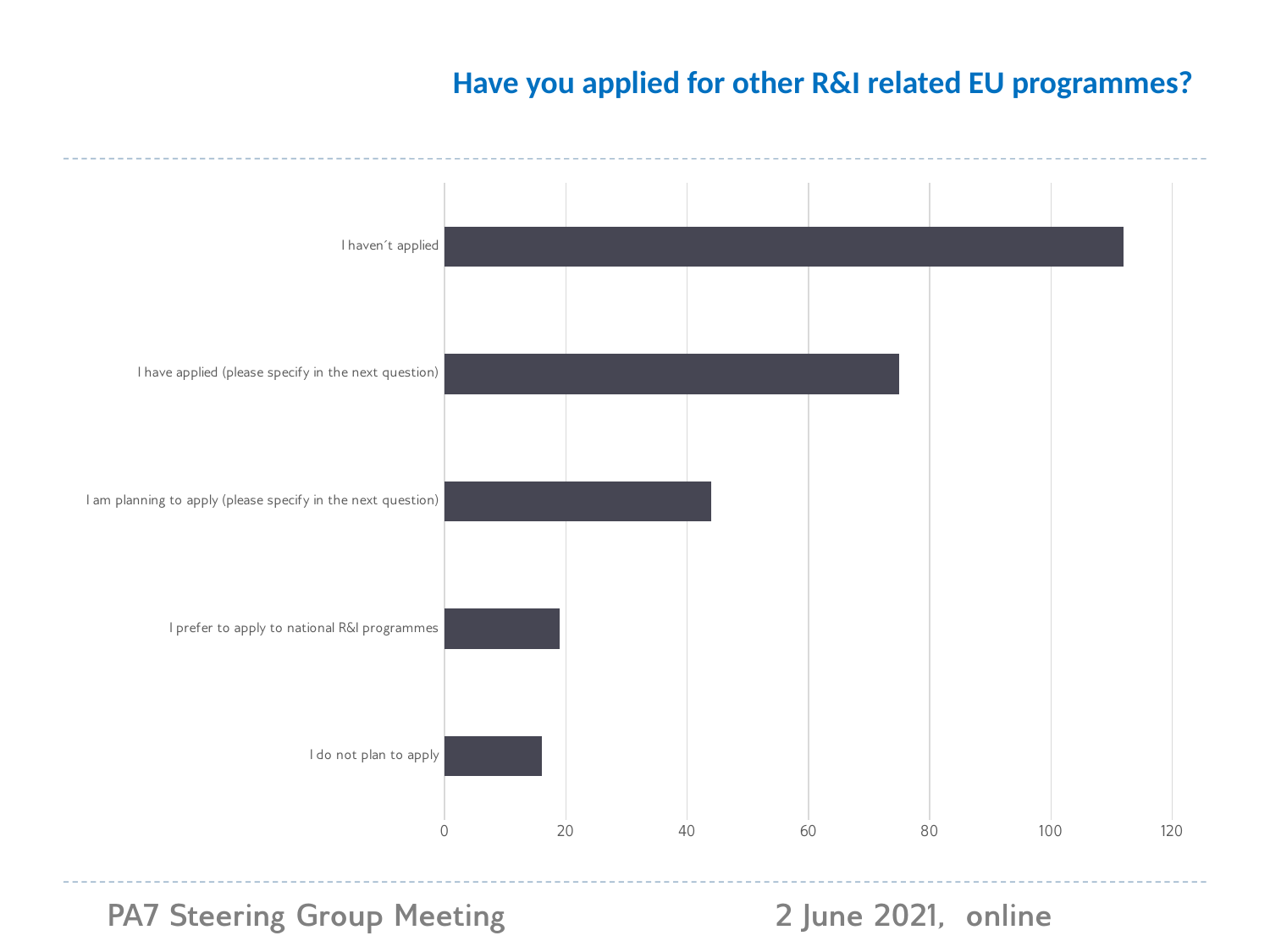

# Have you applied for other R&I related EU programmes?

### Chart

| Category |  |
|---|---|
| I do not plan to apply | 16.0 |
| I prefer to apply to national R&I programmes | 19.0 |
| I am planning to apply (please specify in the next question) | 44.0 |
| I have applied (please specify in the next question) | 75.0 |
| I haven´t applied | 112.0 |
PA7 Steering Group Meeting                          2 June 2021,  online